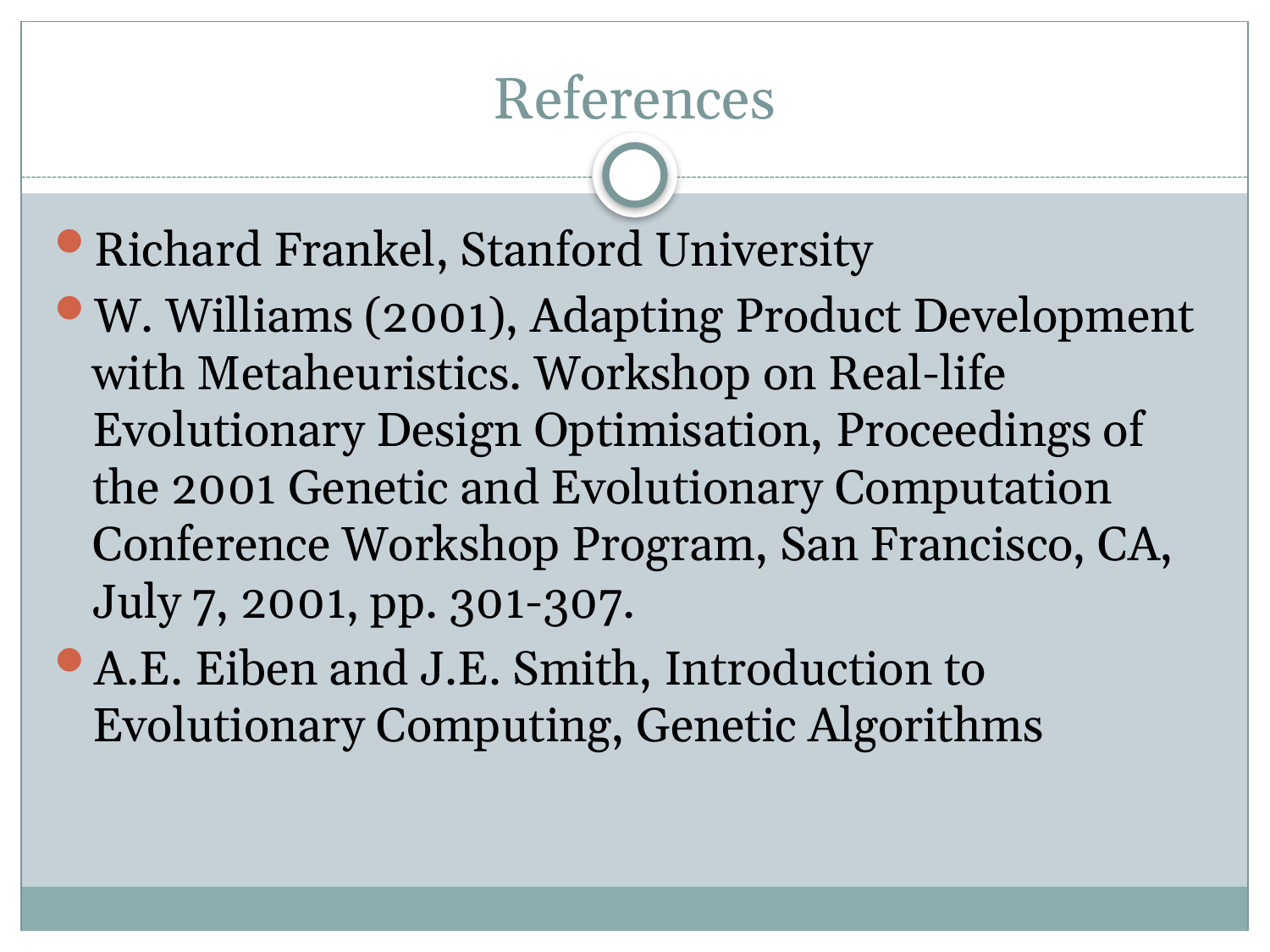

# References
Richard Frankel, Stanford University
W. Williams (2001), Adapting Product Development with Metaheuristics. Workshop on Real-life Evolutionary Design Optimisation, Proceedings of the 2001 Genetic and Evolutionary Computation Conference Workshop Program, San Francisco, CA, July 7, 2001, pp. 301-307.
A.E. Eiben and J.E. Smith, Introduction to Evolutionary Computing, Genetic Algorithms